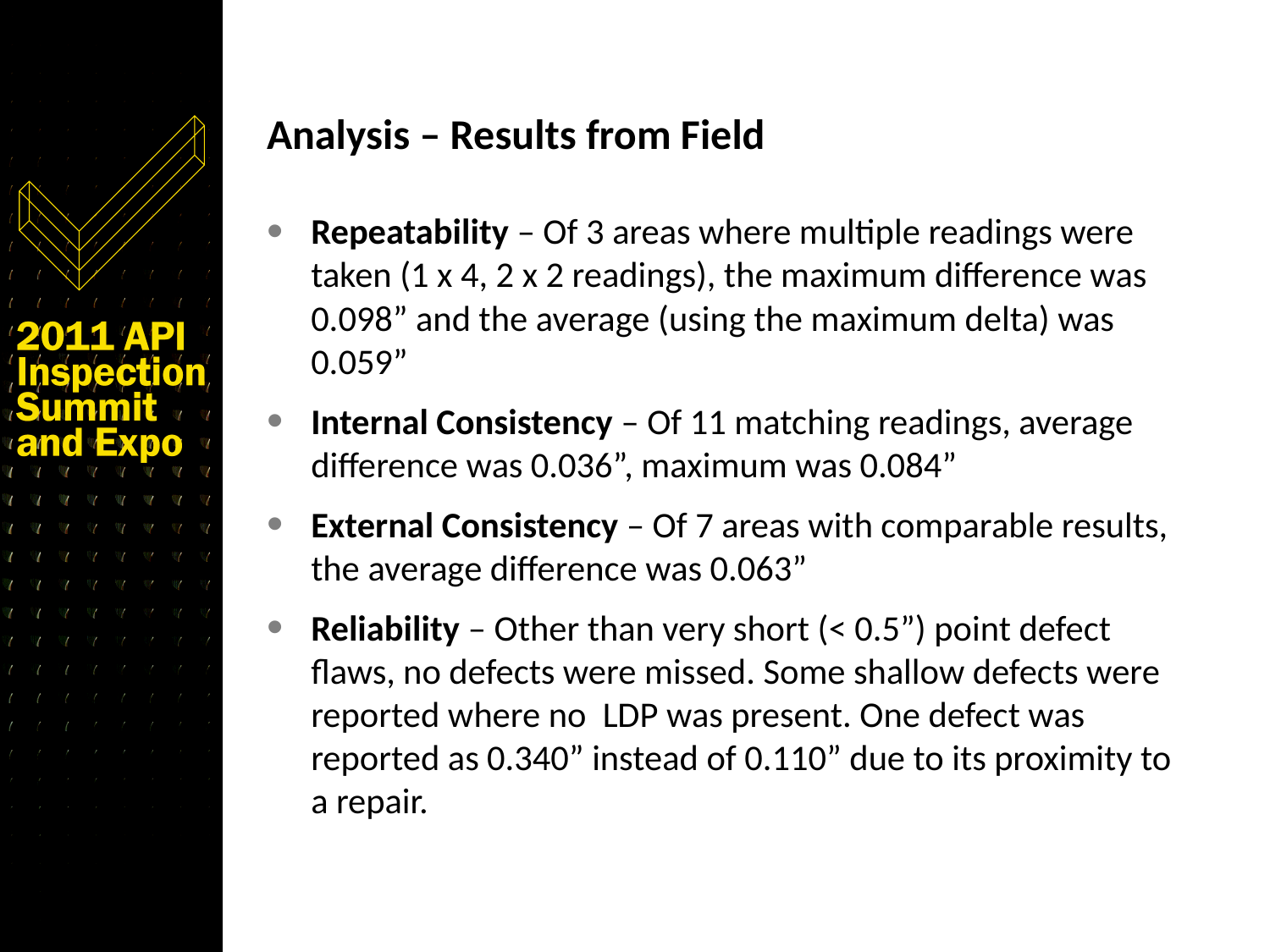

# Analysis – Results from Field
Repeatability – Of 3 areas where multiple readings were taken (1 x 4, 2 x 2 readings), the maximum difference was 0.098” and the average (using the maximum delta) was 0.059”
Internal Consistency – Of 11 matching readings, average difference was 0.036”, maximum was 0.084”
External Consistency – Of 7 areas with comparable results, the average difference was 0.063”
Reliability – Other than very short (< 0.5”) point defect flaws, no defects were missed. Some shallow defects were reported where no  LDP was present. One defect was reported as 0.340” instead of 0.110” due to its proximity to a repair.